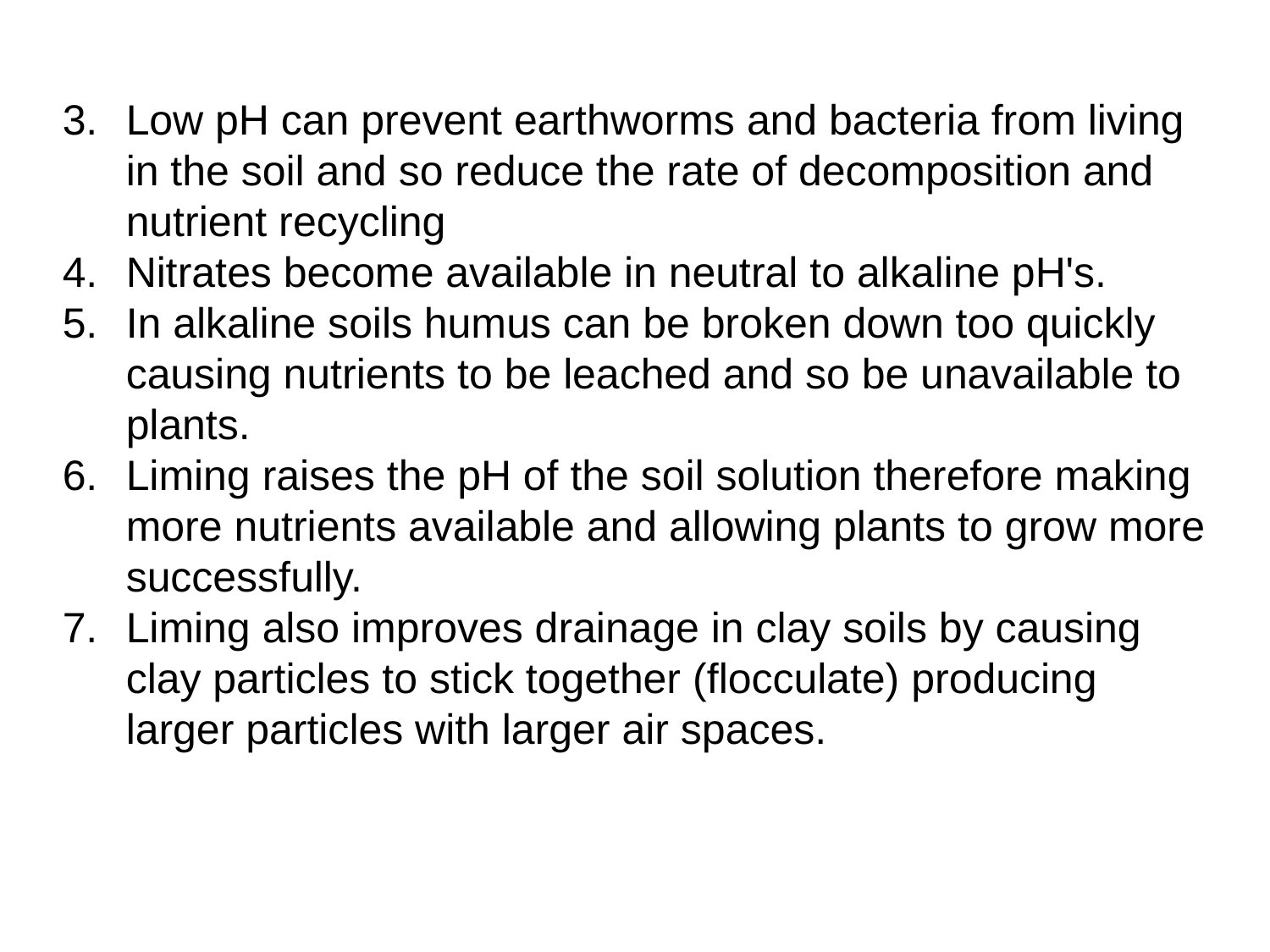

Low pH can prevent earthworms and bacteria from living in the soil and so reduce the rate of decomposition and nutrient recycling
Nitrates become available in neutral to alkaline pH's.
In alkaline soils humus can be broken down too quickly causing nutrients to be leached and so be unavailable to plants.
Liming raises the pH of the soil solution therefore making more nutrients available and allowing plants to grow more successfully.
Liming also improves drainage in clay soils by causing clay particles to stick together (flocculate) producing larger particles with larger air spaces.